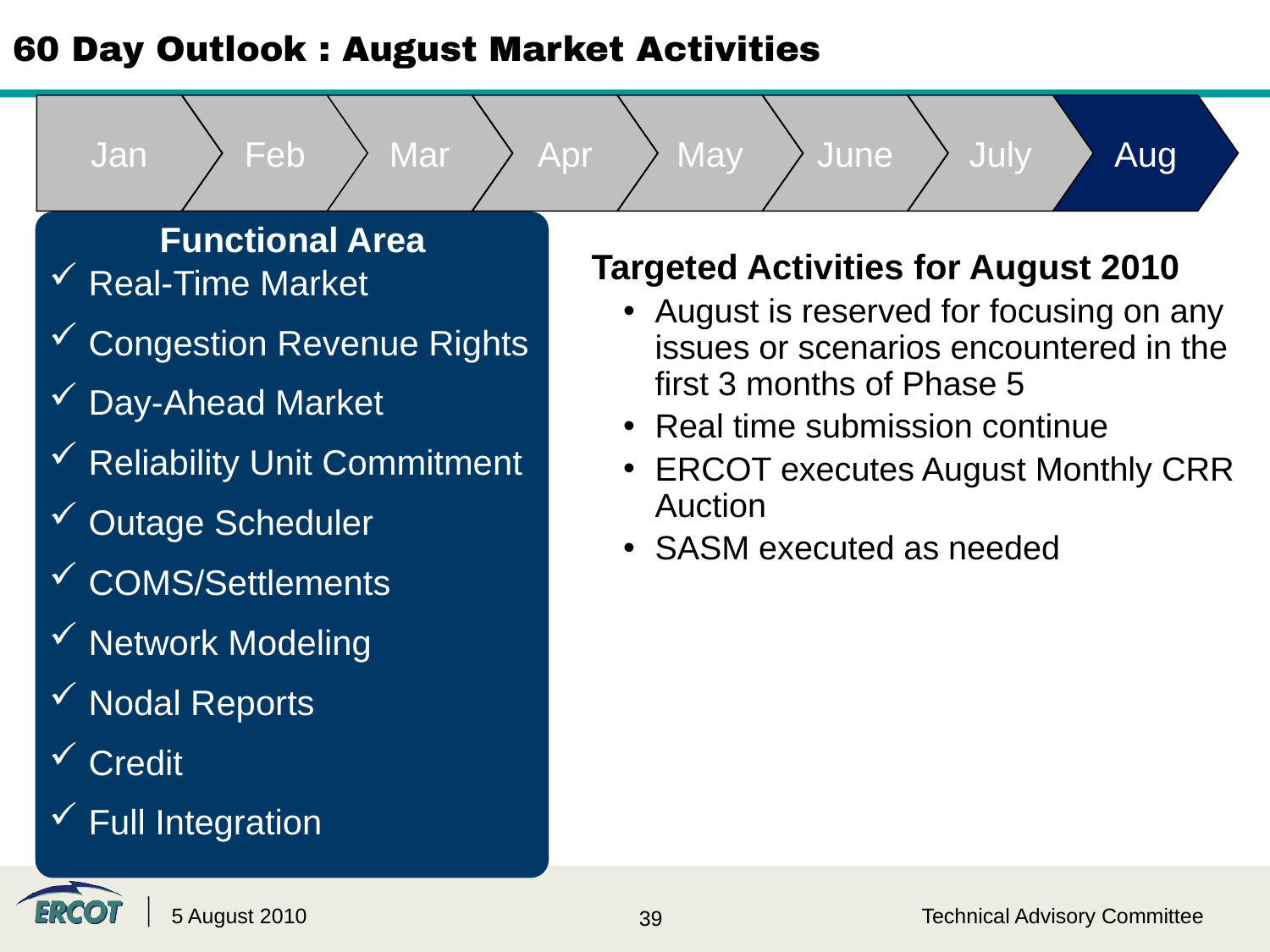

# 60 Day Outlook : August Market Activities
Jan
Feb
Mar
Apr
May
June
July
Aug

Functional Area
Targeted Activities for August 2010
August is reserved for focusing on any issues or scenarios encountered in the first 3 months of Phase 5
Real time submission continue
ERCOT executes August Monthly CRR Auction
SASM executed as needed
Real-Time Market
Congestion Revenue Rights
Day-Ahead Market
Reliability Unit Commitment
Outage Scheduler
COMS/Settlements
Network Modeling
Nodal Reports
Credit
Full Integration
5 August 2010
Technical Advisory Committee